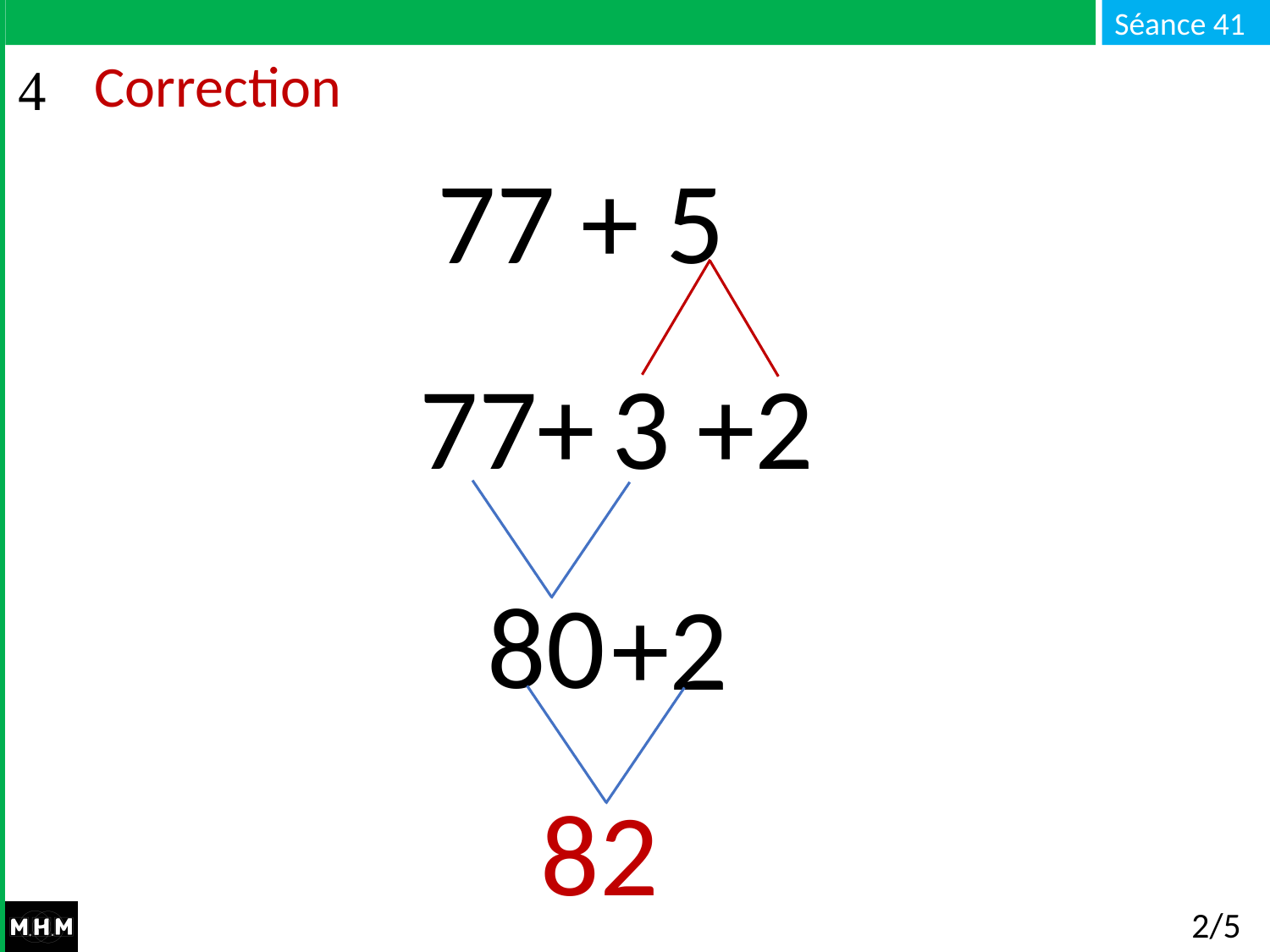

# Correction
77 + 5
77+
3 +2
80
+2
82
2/5